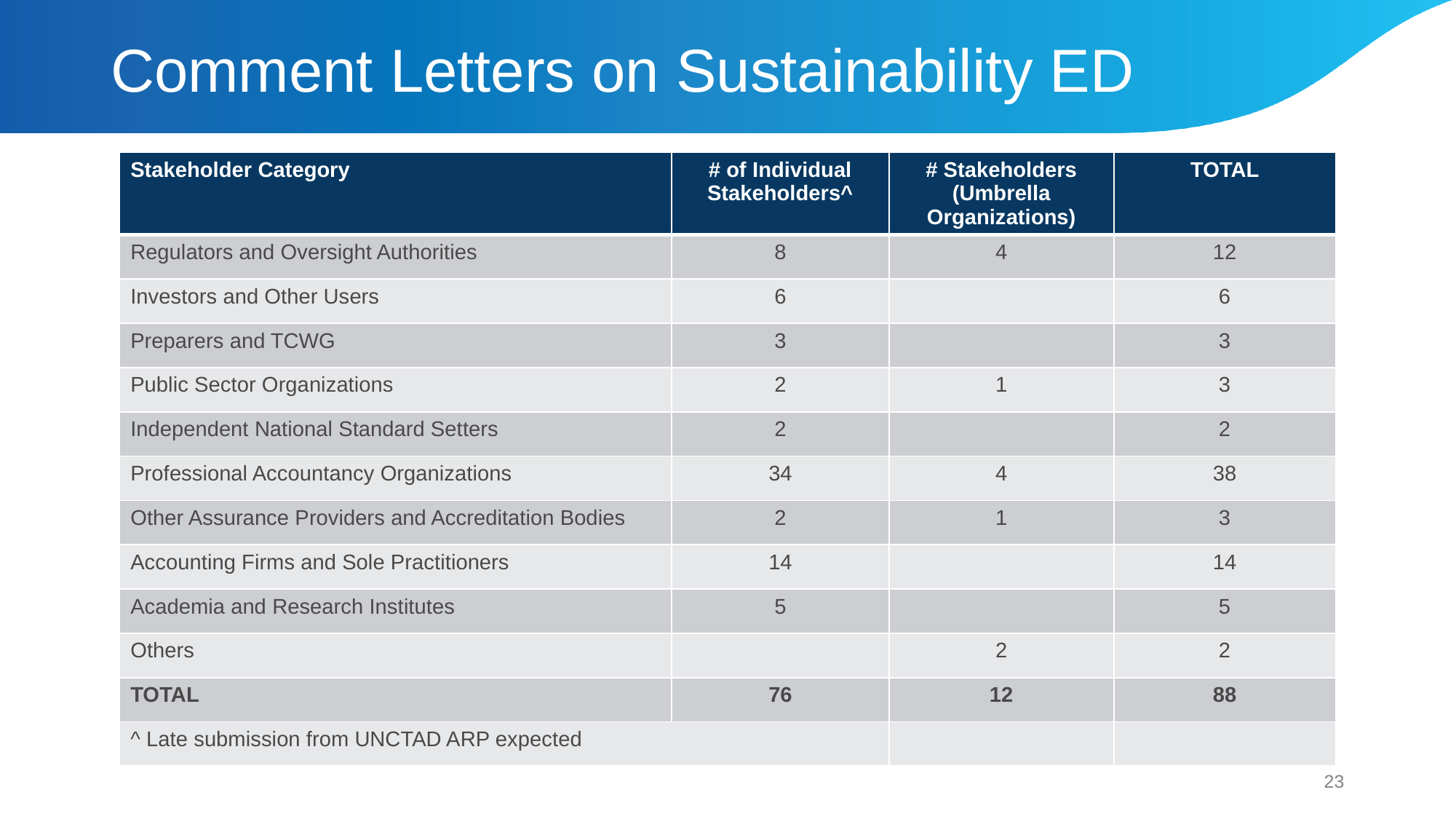

# Comment Letters on Sustainability ED
| Stakeholder Category | # of Individual Stakeholders^ | # Stakeholders (Umbrella Organizations) | TOTAL |
| --- | --- | --- | --- |
| Regulators and Oversight Authorities | 8 | 4 | 12 |
| Investors and Other Users | 6 |  | 6 |
| Preparers and TCWG | 3 |  | 3 |
| Public Sector Organizations | 2 | 1 | 3 |
| Independent National Standard Setters | 2 |  | 2 |
| Professional Accountancy Organizations | 34 | 4 | 38 |
| Other Assurance Providers and Accreditation Bodies | 2 | 1 | 3 |
| Accounting Firms and Sole Practitioners | 14 |  | 14 |
| Academia and Research Institutes | 5 |  | 5 |
| Others |  | 2 | 2 |
| TOTAL | 76 | 12 | 88 |
| ^ Late submission from UNCTAD ARP expected |  |  |  |

23